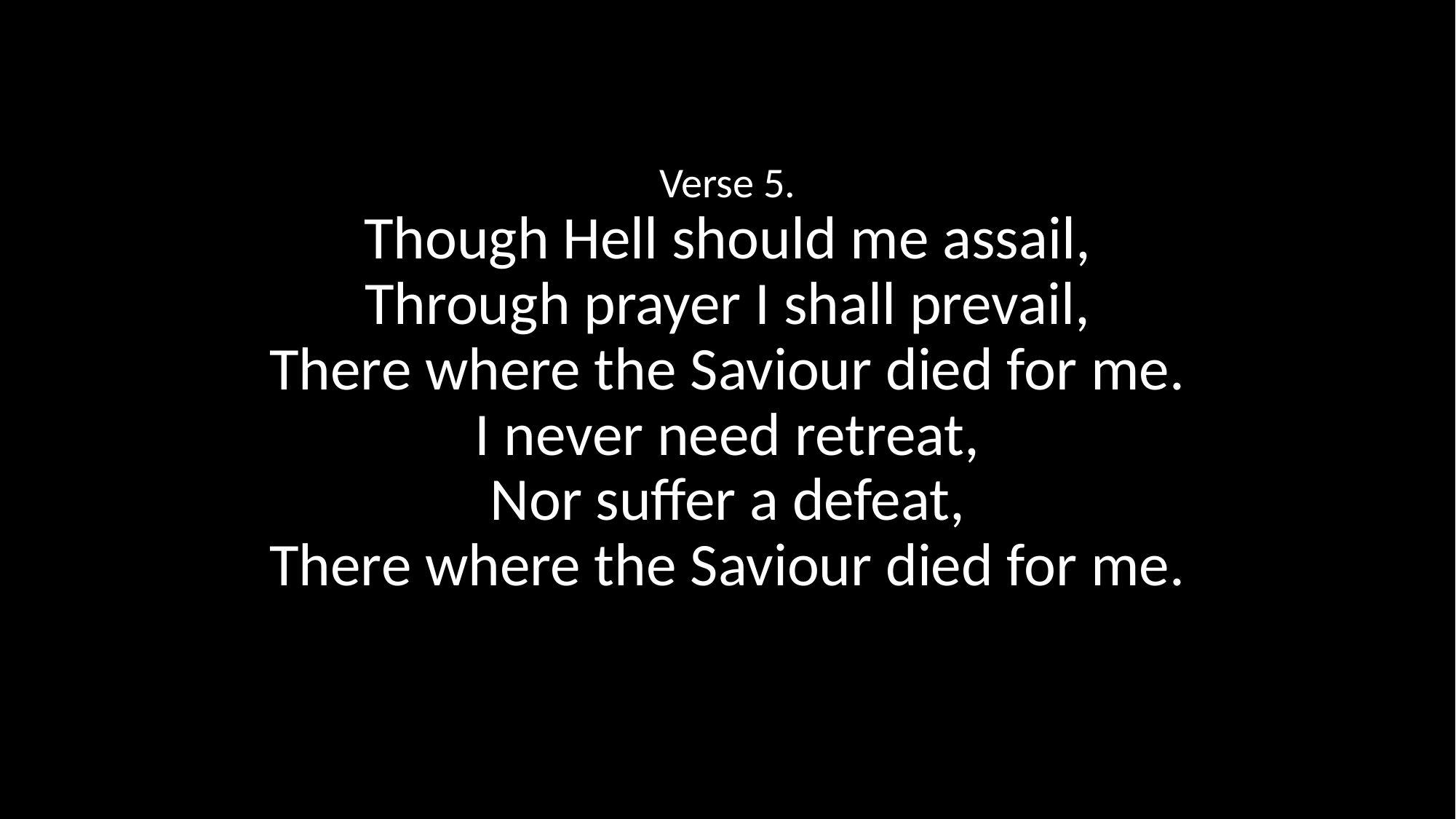

Verse 5.
Though Hell should me assail,
Through prayer I shall prevail,
There where the Saviour died for me.
I never need retreat,
Nor suffer a defeat,
There where the Saviour died for me.